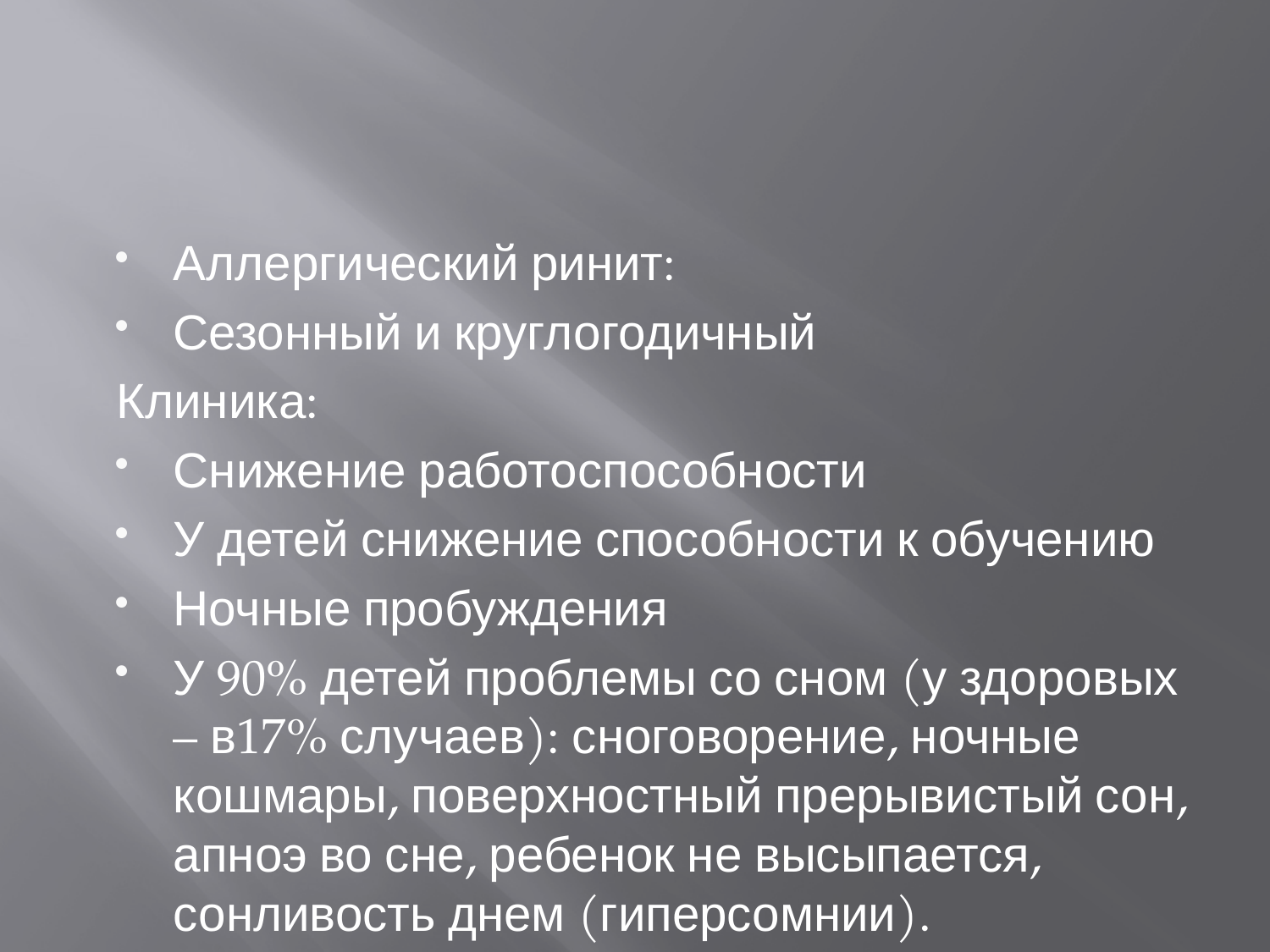

Аллергический ринит:
Сезонный и круглогодичный
Клиника:
Снижение работоспособности
У детей снижение способности к обучению
Ночные пробуждения
У 90% детей проблемы со сном (у здоровых – в17% случаев): сноговорение, ночные кошмары, поверхностный прерывистый сон, апноэ во сне, ребенок не высыпается, сонливость днем (гиперсомнии).